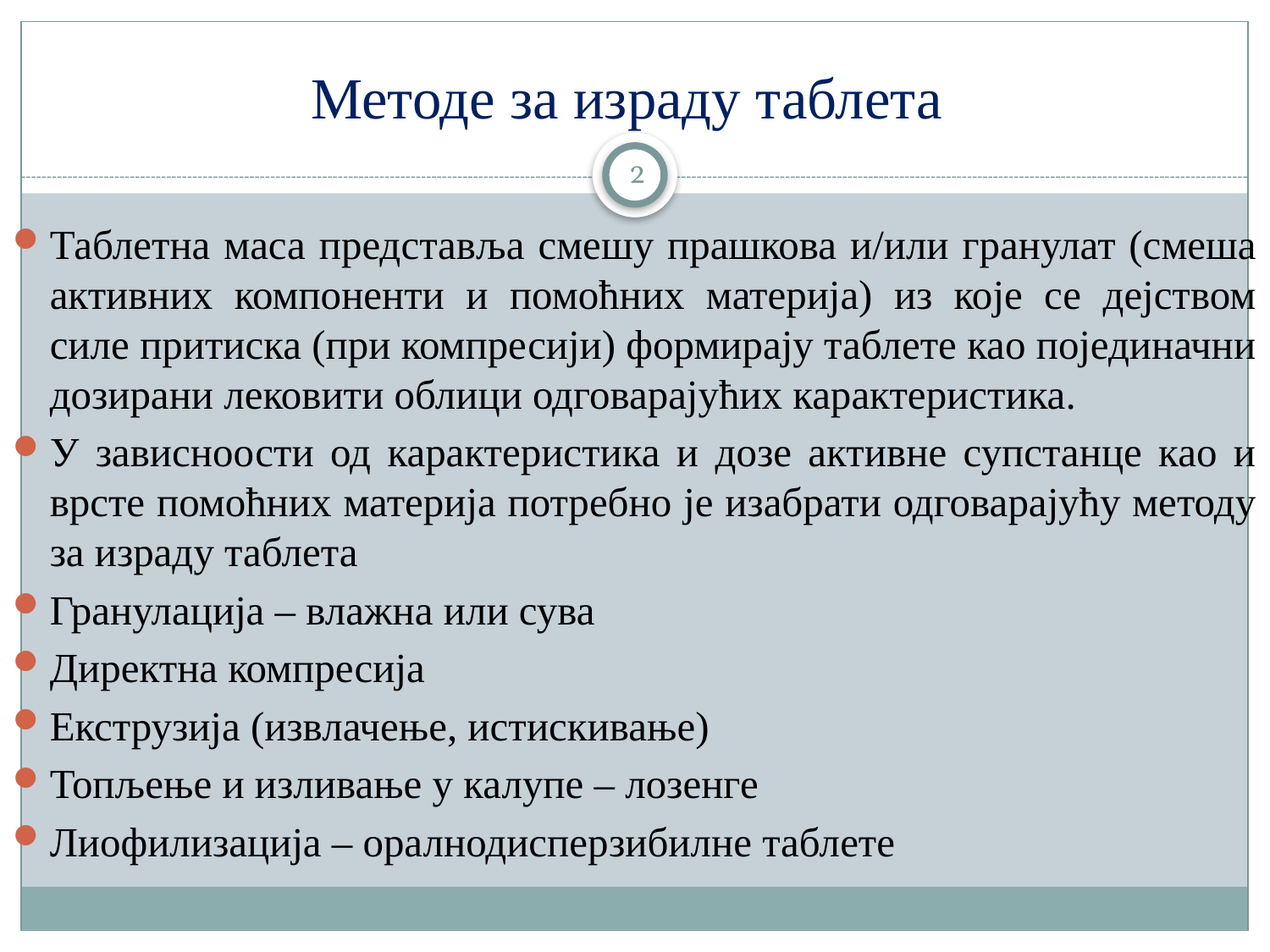

# Методе за израду таблета
2
Таблетна маса представља смешу прашкова и/или гранулат (смеша активних компоненти и помоћних материја) из које се дејством силе притиска (при компресији) формирају таблете као појединачни дозирани лековити облици одговарајућих карактеристика.
У зависноости од карактеристика и дозе активне супстанце као и врсте помоћних материја потребно је изабрати одговарајућу методу за израду таблета
Гранулација – влажна или сува
Директна компресија
Екструзија (извлачење, истискивање)
Топљење и изливање у калупе – лозенге
Лиофилизација – оралнодисперзибилне таблете